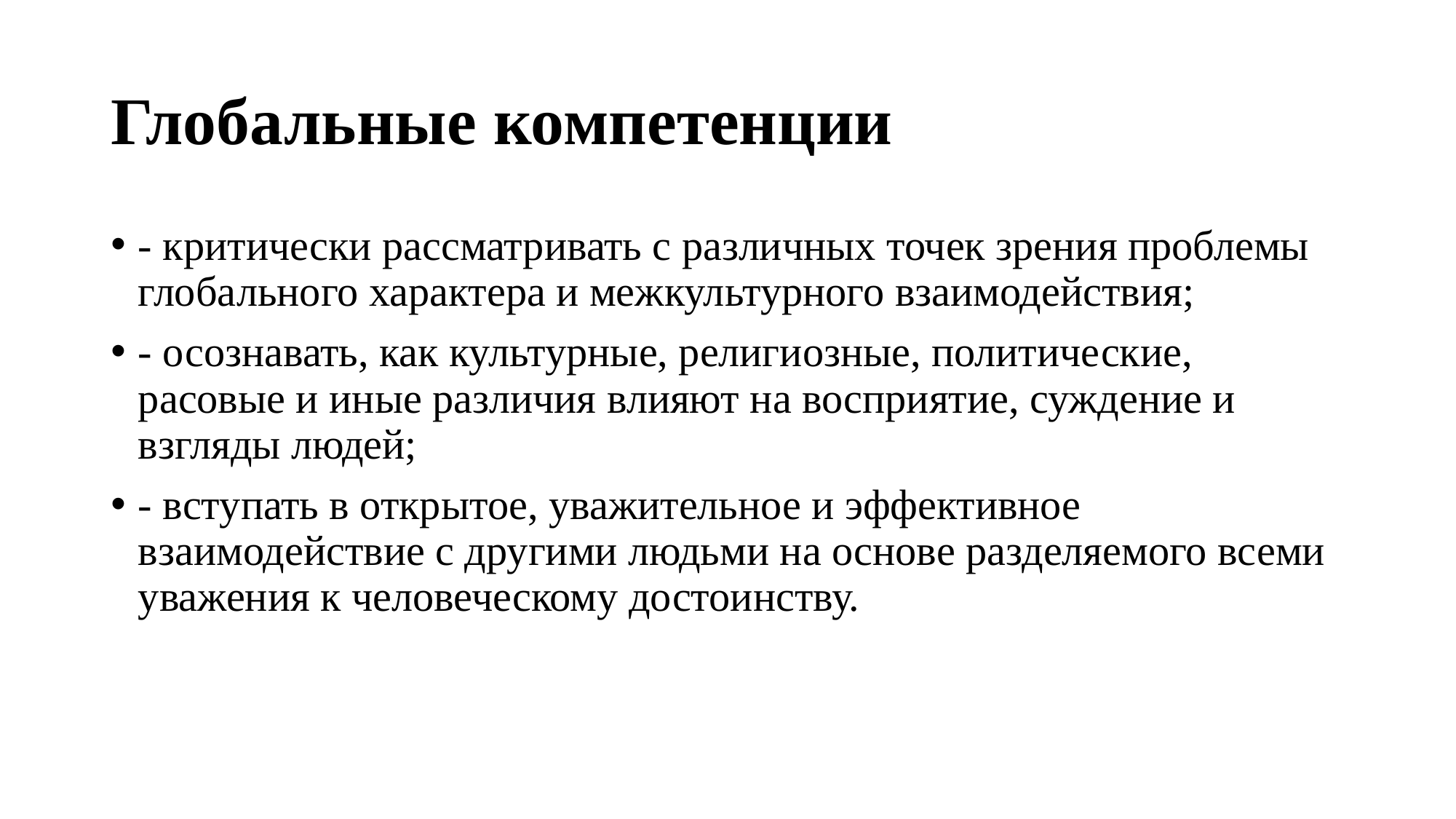

# Глобальные компетенции
- критически рассматривать с различных точек зрения проблемы глобального характера и межкультурного взаимодействия;
- осознавать, как культурные, религиозные, политические, расовые и иные различия влияют на восприятие, суждение и взгляды людей;
- вступать в открытое, уважительное и эффективное взаимодействие с другими людьми на основе разделяемого всеми уважения к человеческому достоинству.